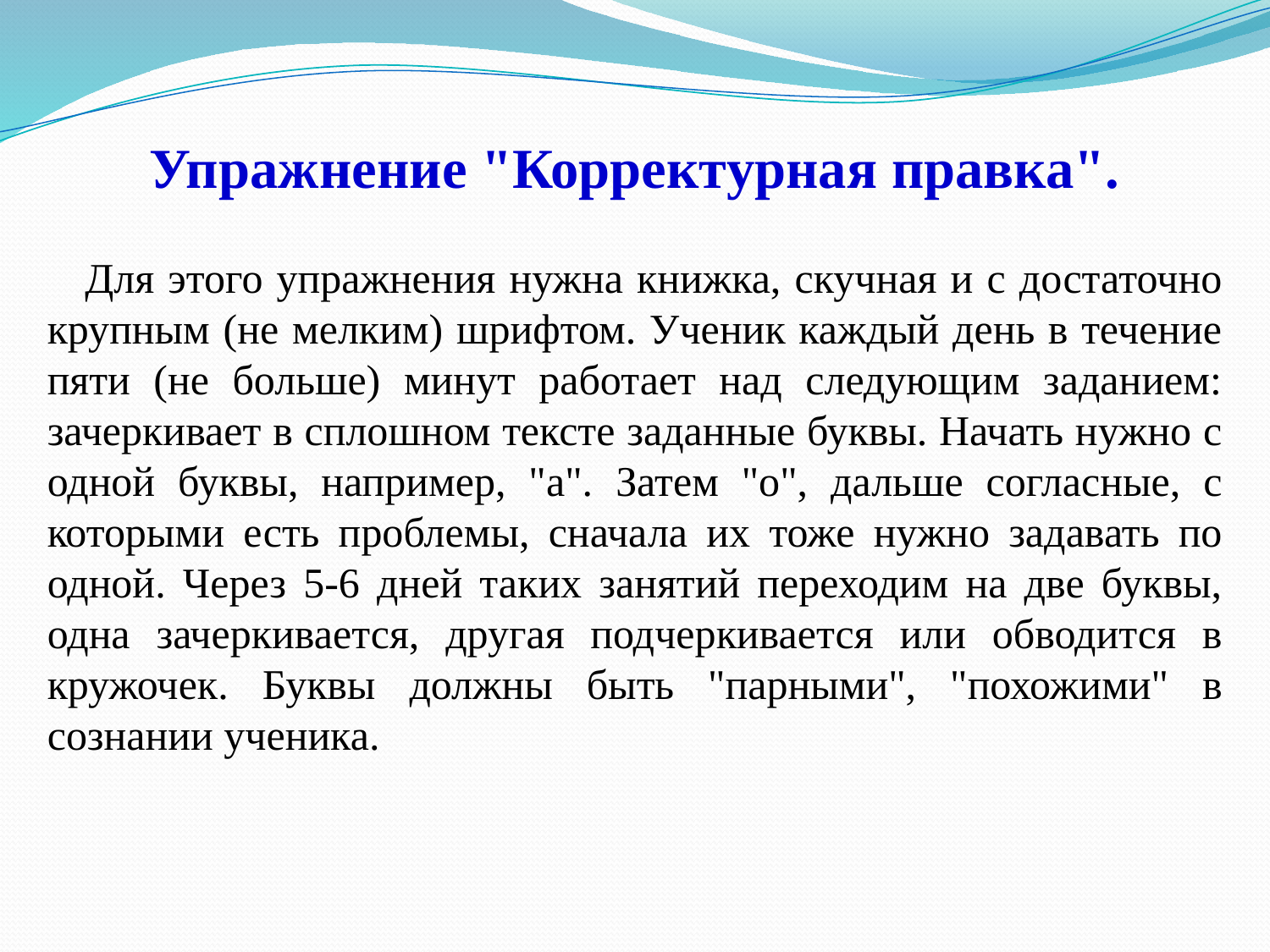

Упражнение "Корректурная правка".

Для этого упражнения нужна книжка, скучная и с достаточно крупным (не мелким) шрифтом. Ученик каждый день в течение пяти (не больше) минут работает над следующим заданием: зачеркивает в сплошном тексте заданные буквы. Начать нужно с одной буквы, например, "а". Затем "о", дальше согласные, с которыми есть проблемы, сначала их тоже нужно задавать по одной. Через 5-6 дней таких занятий переходим на две буквы, одна зачеркивается, другая подчеркивается или обводится в кружочек. Буквы должны быть "парными", "похожими" в сознании ученика.